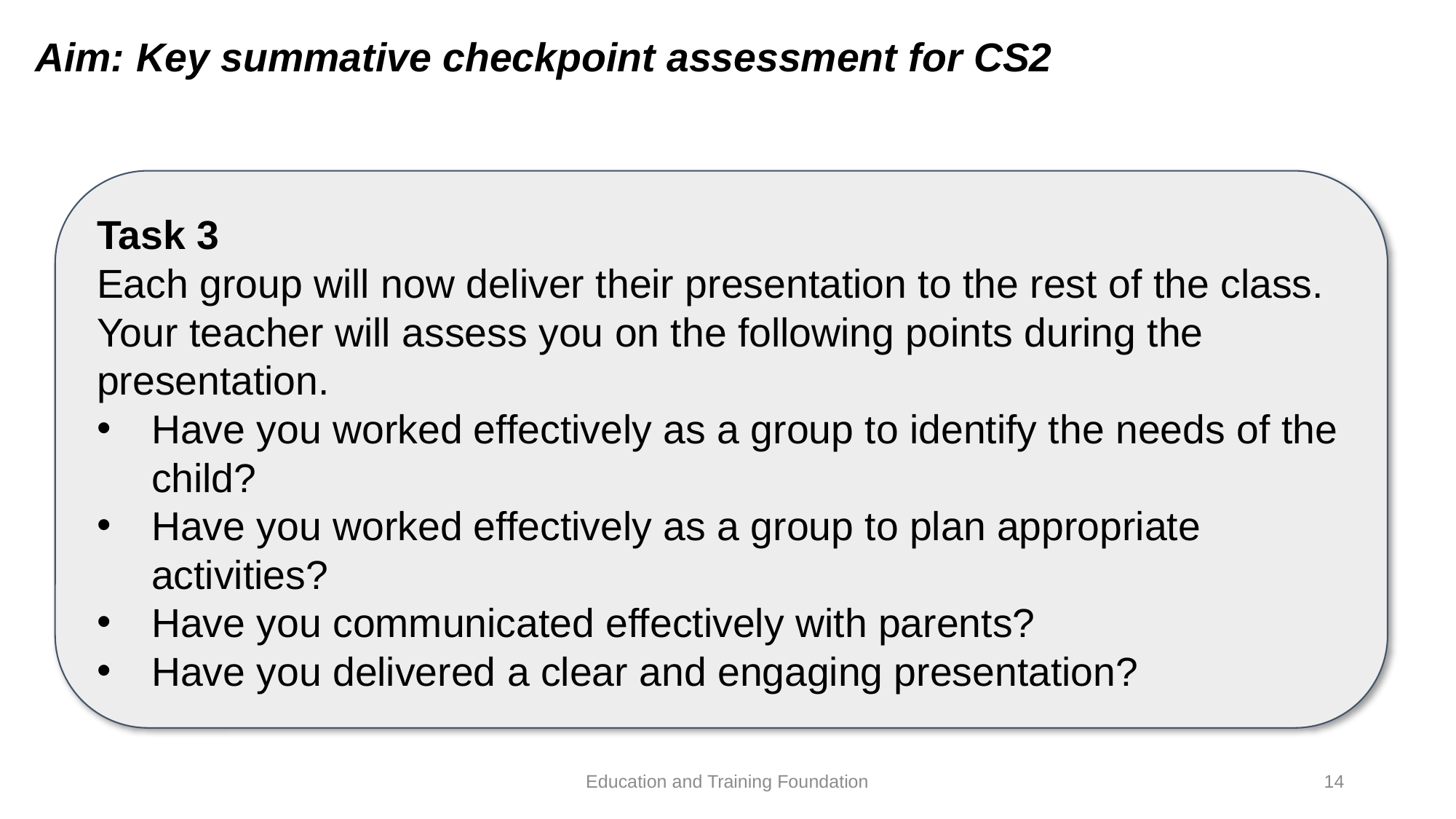

Aim: Key summative checkpoint assessment for CS2

Task 3
Each group will now deliver their presentation to the rest of the class. Your teacher will assess you on the following points during the presentation.
Have you worked effectively as a group to identify the needs of the child?
Have you worked effectively as a group to plan appropriate activities?
Have you communicated effectively with parents?
Have you delivered a clear and engaging presentation?

#
Education and Training Foundation
14